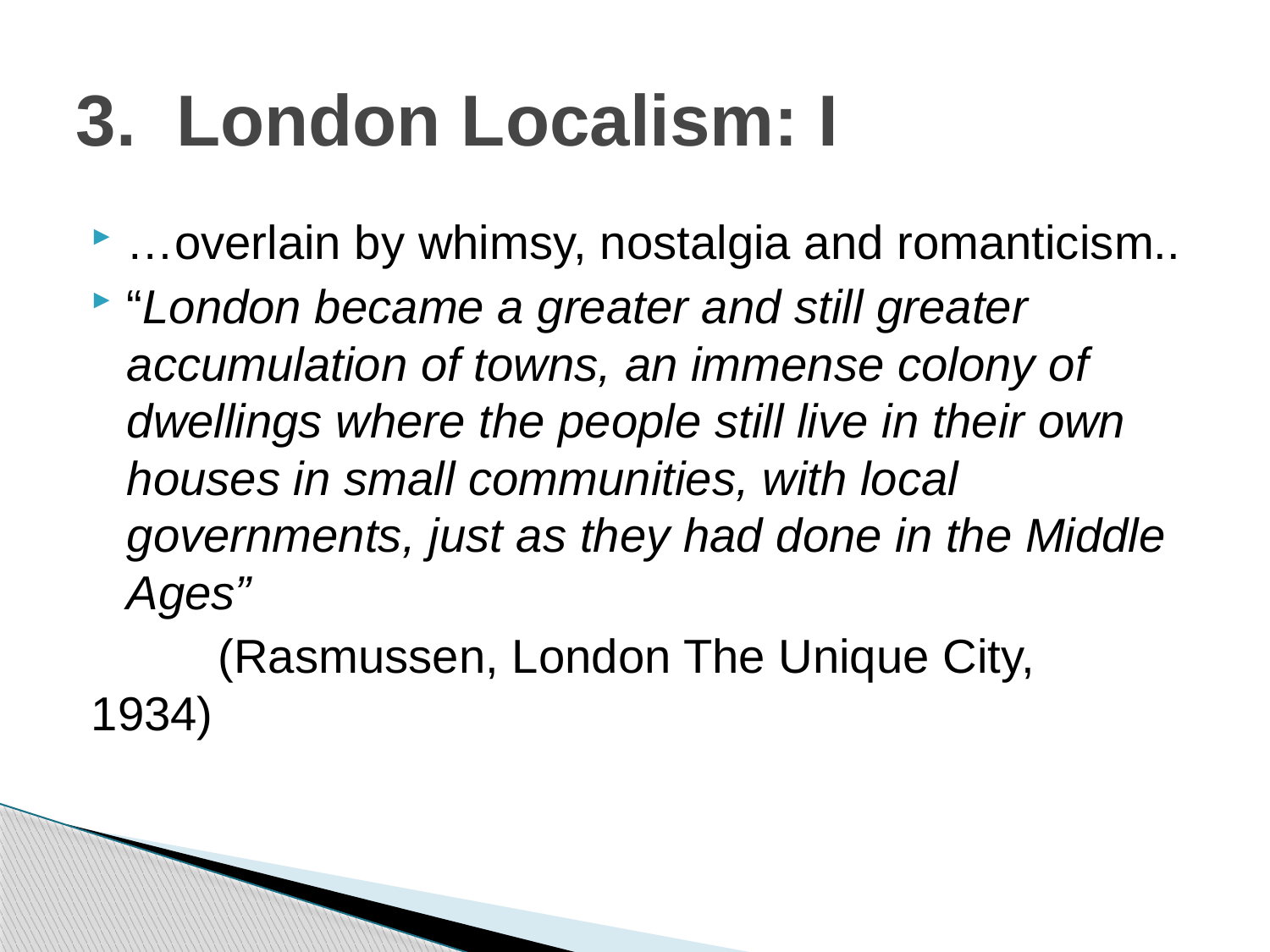

# 3.  London Localism: I
…overlain by whimsy, nostalgia and romanticism..
“London became a greater and still greater accumulation of towns, an immense colony of dwellings where the people still live in their own houses in small communities, with local governments, just as they had done in the Middle Ages”
	(Rasmussen, London The Unique City, 	1934)